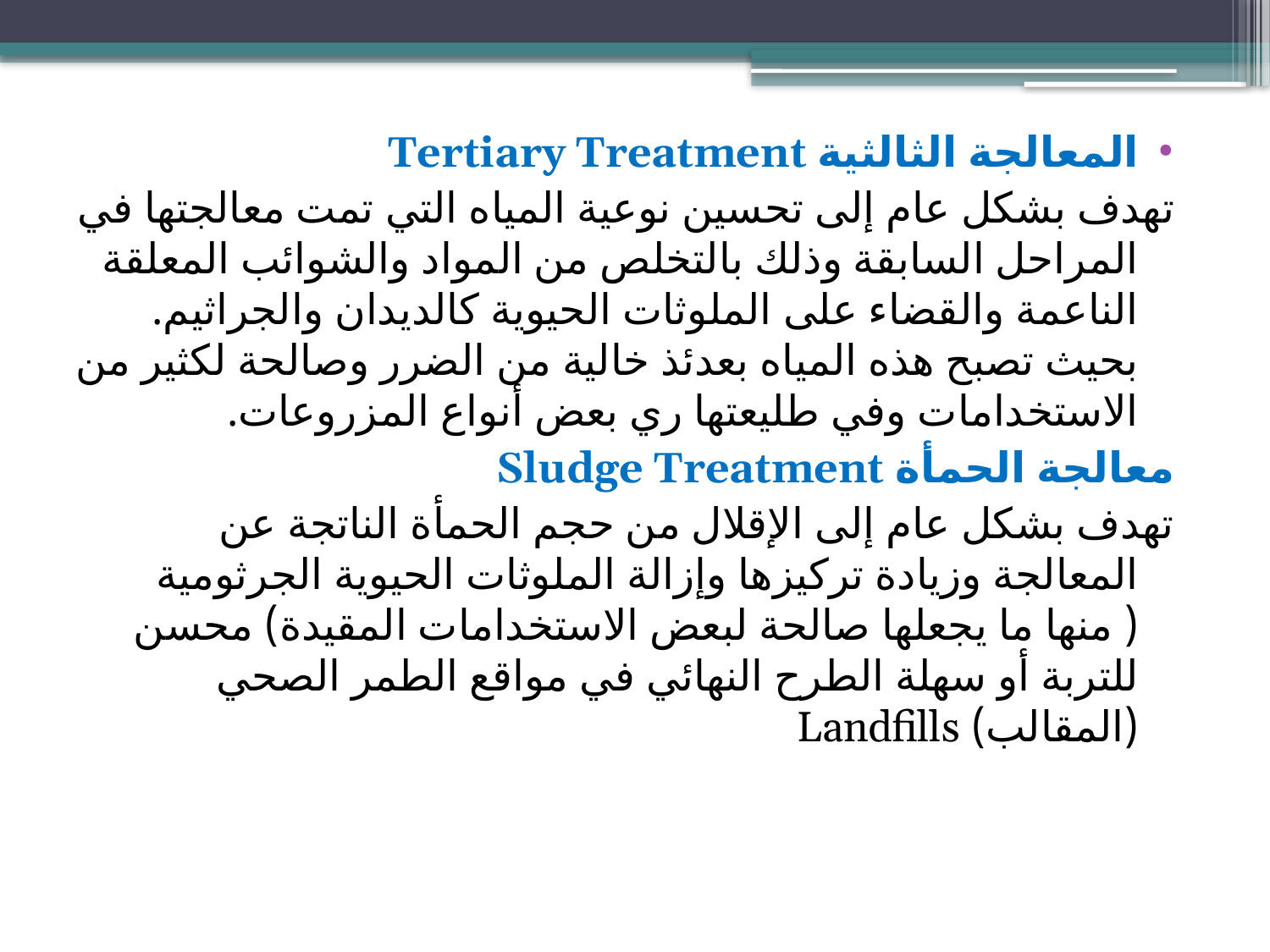

المعالجة الثالثية Tertiary Treatment
تهدف بشكل عام إلى تحسين نوعية المياه التي تمت معالجتها في المراحل السابقة وذلك بالتخلص من المواد والشوائب المعلقة الناعمة والقضاء على الملوثات الحيوية كالديدان والجراثيم. بحيث تصبح هذه المياه بعدئذ خالية من الضرر وصالحة لكثير من الاستخدامات وفي طليعتها ري بعض أنواع المزروعات.
معالجة الحمأة Sludge Treatment
تهدف بشكل عام إلى الإقلال من حجم الحمأة الناتجة عن المعالجة وزيادة تركيزها وإزالة الملوثات الحيوية الجرثومية ( منها ما يجعلها صالحة لبعض الاستخدامات المقيدة) محسن للتربة أو سهلة الطرح النهائي في مواقع الطمر الصحي (المقالب) Landfills